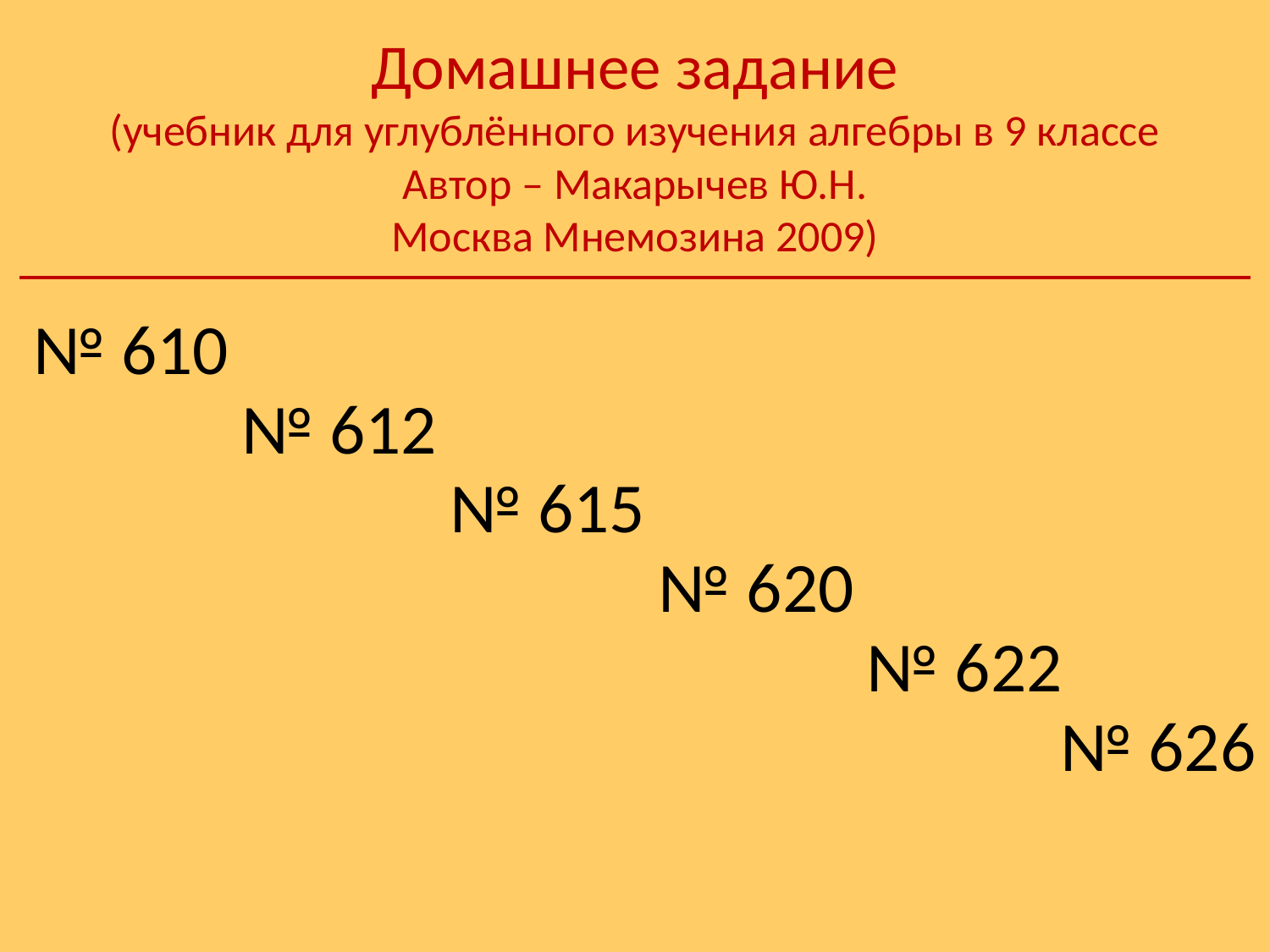

Домашнее задание
(учебник для углублённого изучения алгебры в 9 классе
Автор – Макарычев Ю.Н.
Москва Мнемозина 2009)

№ 610
№ 612

№ 615
№ 620
№ 622
№ 626